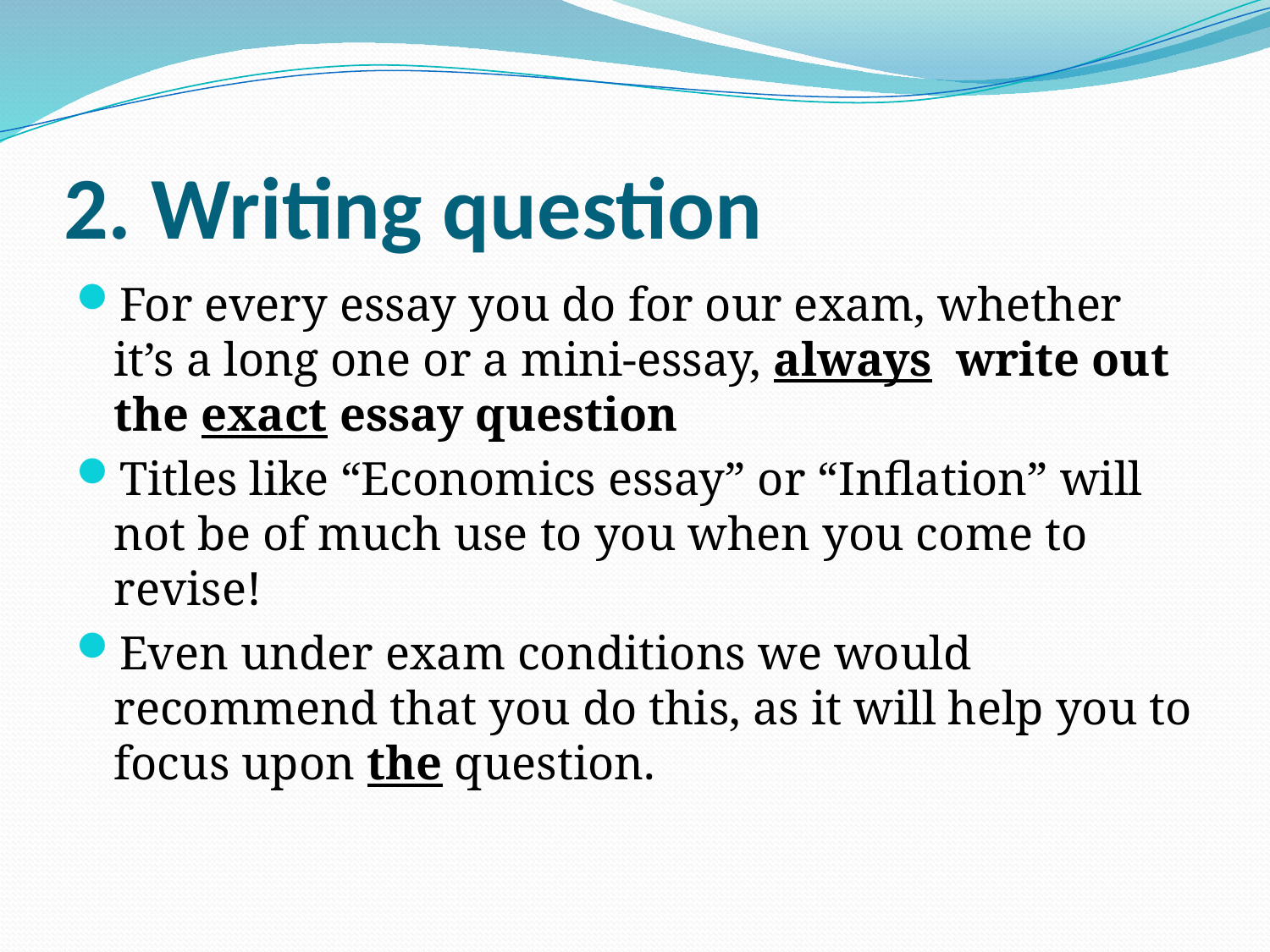

# 2. Writing question
For every essay you do for our exam, whether it’s a long one or a mini-essay, always  write out the exact essay question
Titles like “Economics essay” or “Inflation” will  not be of much use to you when you come to revise!
Even under exam conditions we would recommend that you do this, as it will help you to focus upon the question.